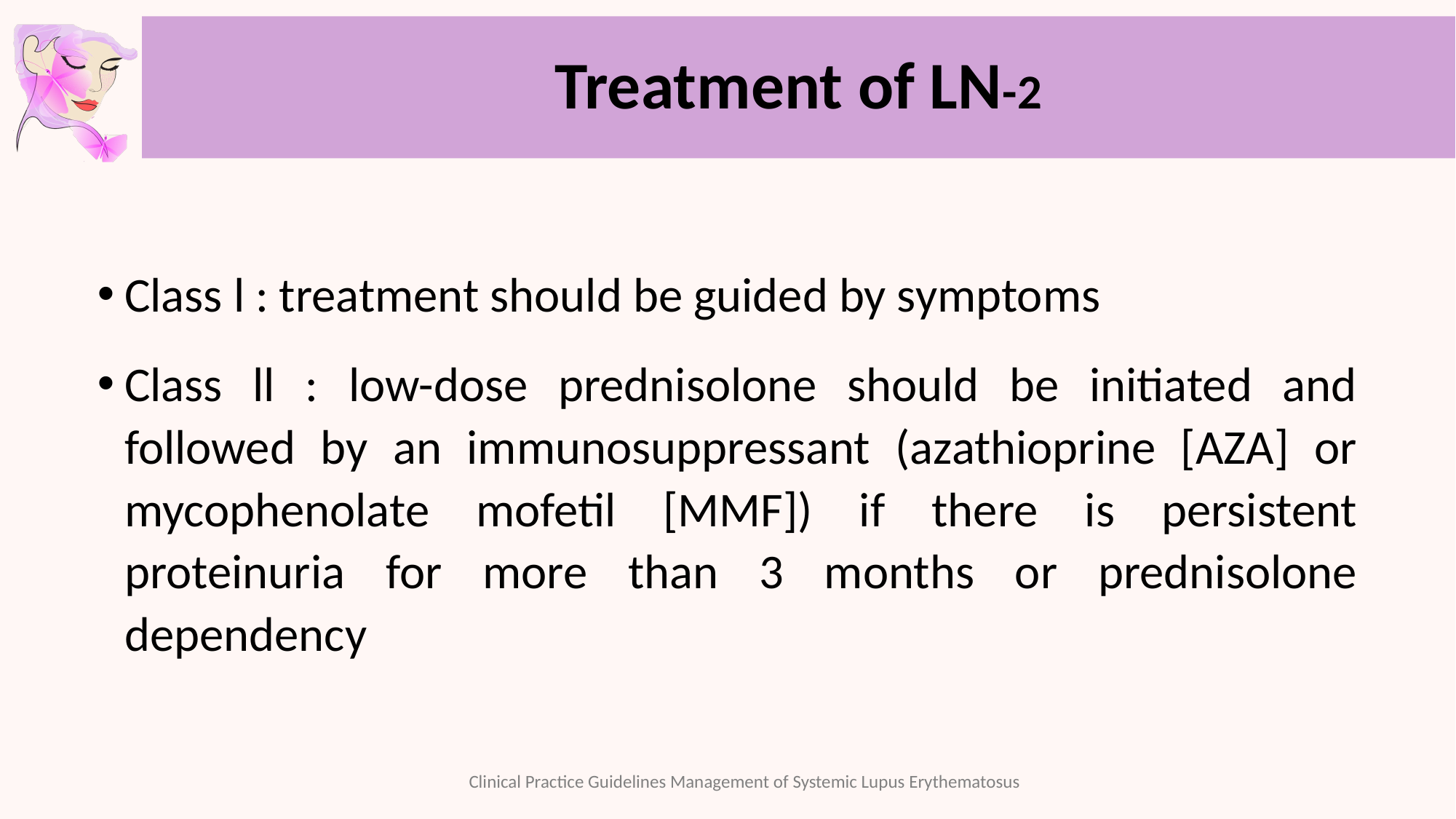

# Treatment of LN-2
Class l : treatment should be guided by symptoms
Class ll : low-dose prednisolone should be initiated and followed by an immunosuppressant (azathioprine [AZA] or mycophenolate mofetil [MMF]) if there is persistent proteinuria for more than 3 months or prednisolone dependency